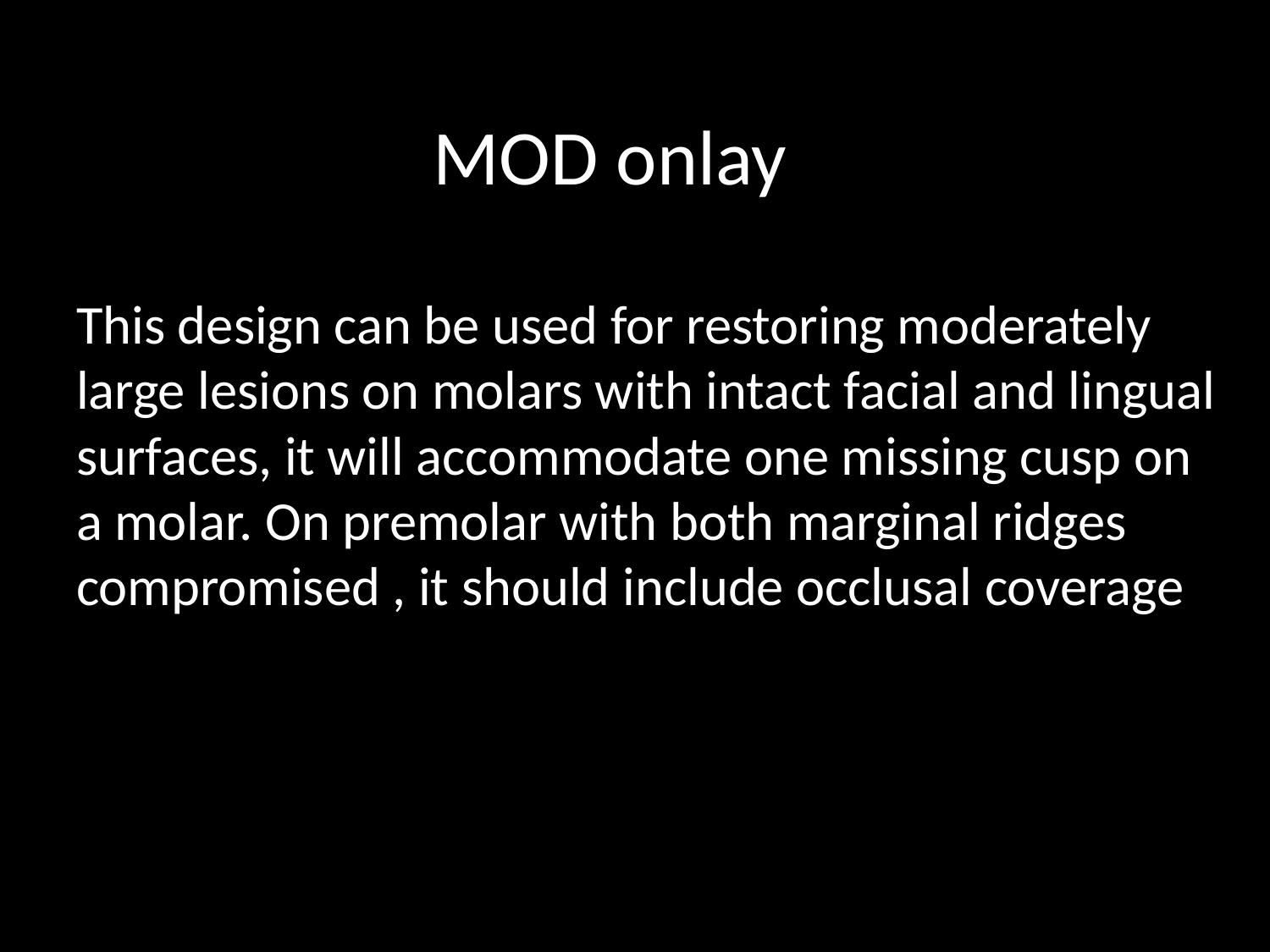

MOD onlay
# This design can be used for restoring moderately large lesions on molars with intact facial and lingual surfaces, it will accommodate one missing cusp on a molar. On premolar with both marginal ridges compromised , it should include occlusal coverage